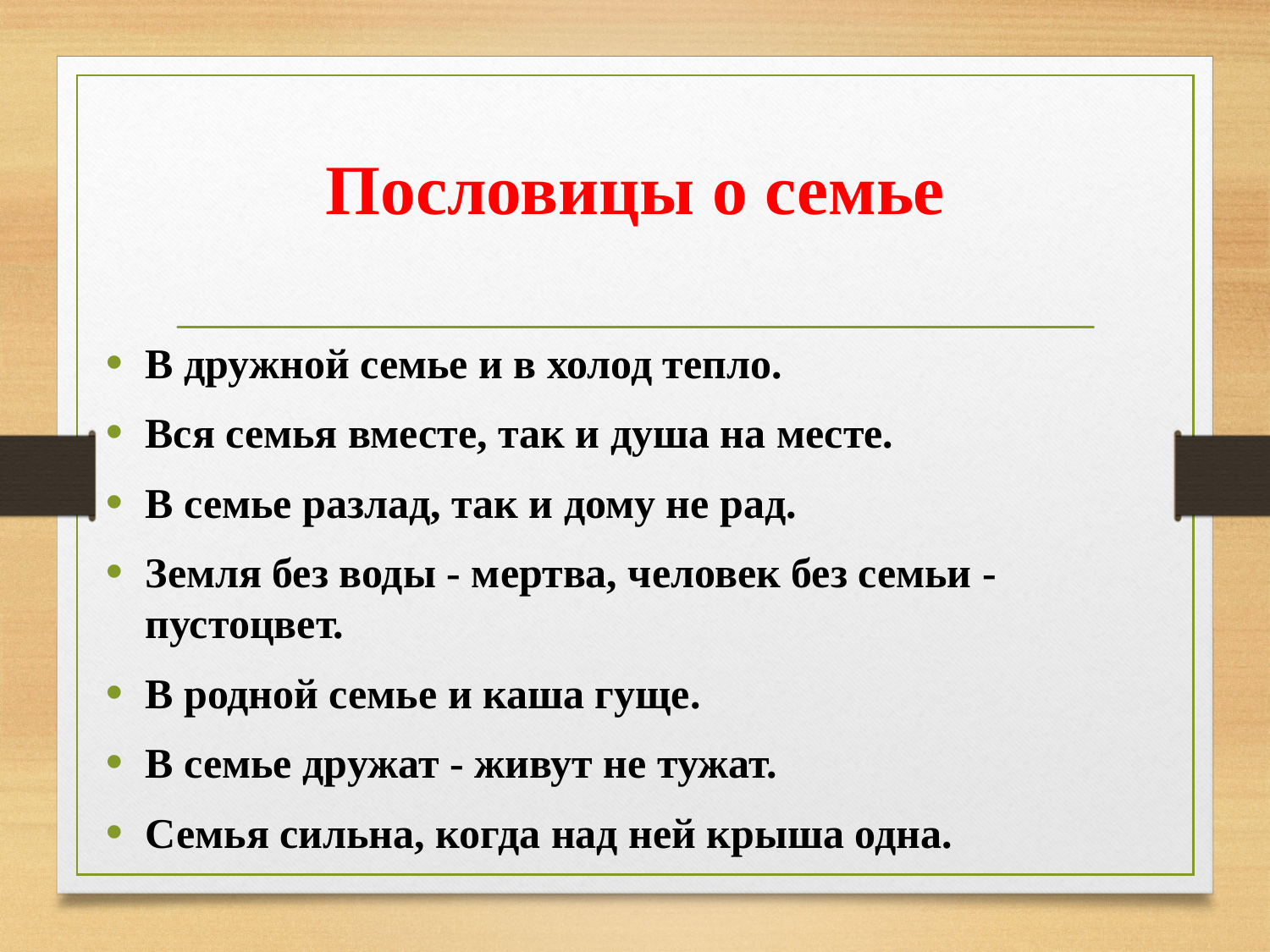

# Пословицы о семье
В дружной семье и в холод тепло.
Вся семья вместе, так и душа на месте.
В семье разлад, так и дому не рад.
Земля без воды - мертва, человек без семьи - пустоцвет.
В родной семье и каша гуще.
В семье дружат - живут не тужат.
Семья сильна, когда над ней крыша одна.